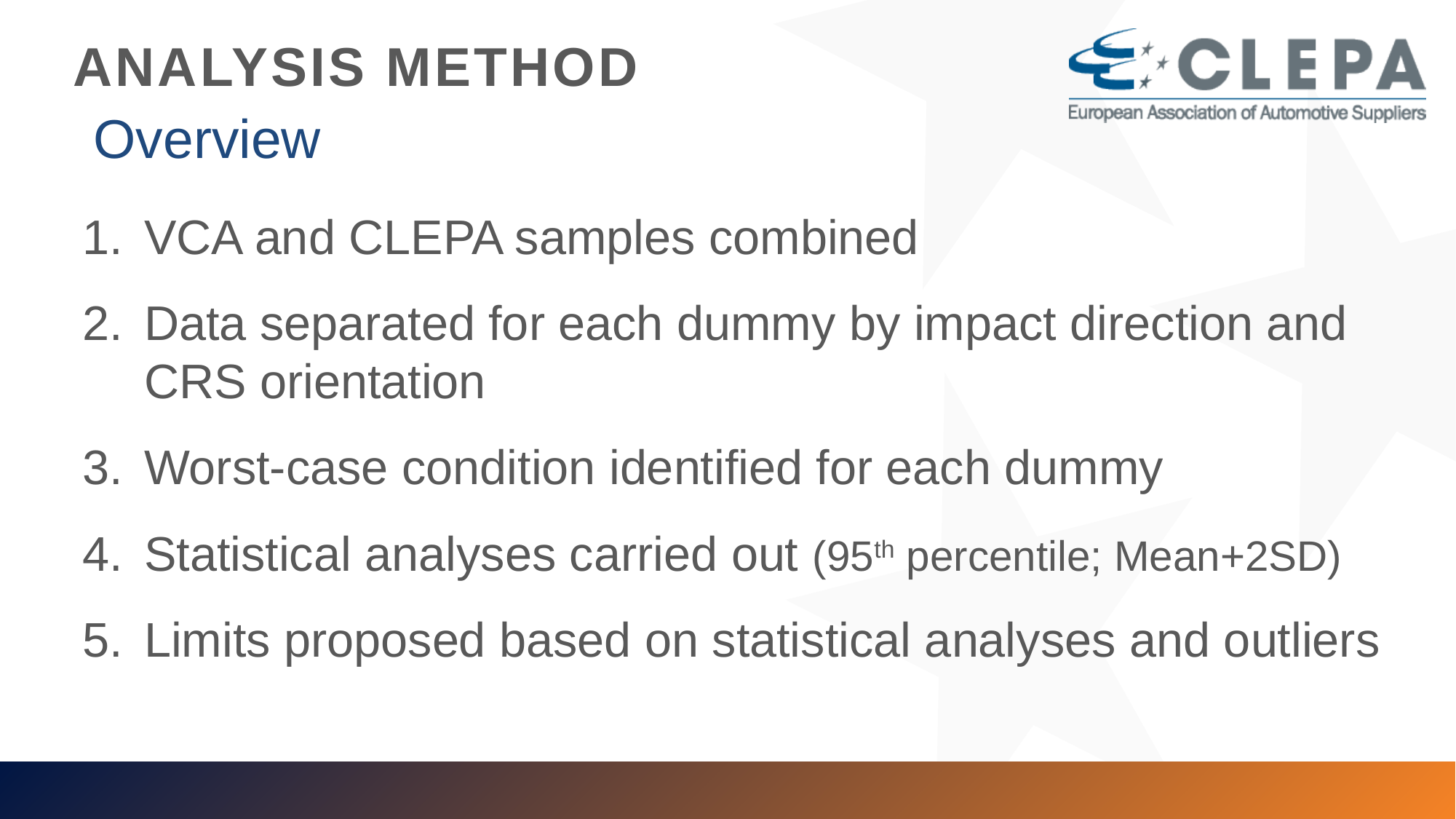

# ANALYSIS METHOD
Overview
VCA and CLEPA samples combined
Data separated for each dummy by impact direction and CRS orientation
Worst-case condition identified for each dummy
Statistical analyses carried out (95th percentile; Mean+2SD)
Limits proposed based on statistical analyses and outliers